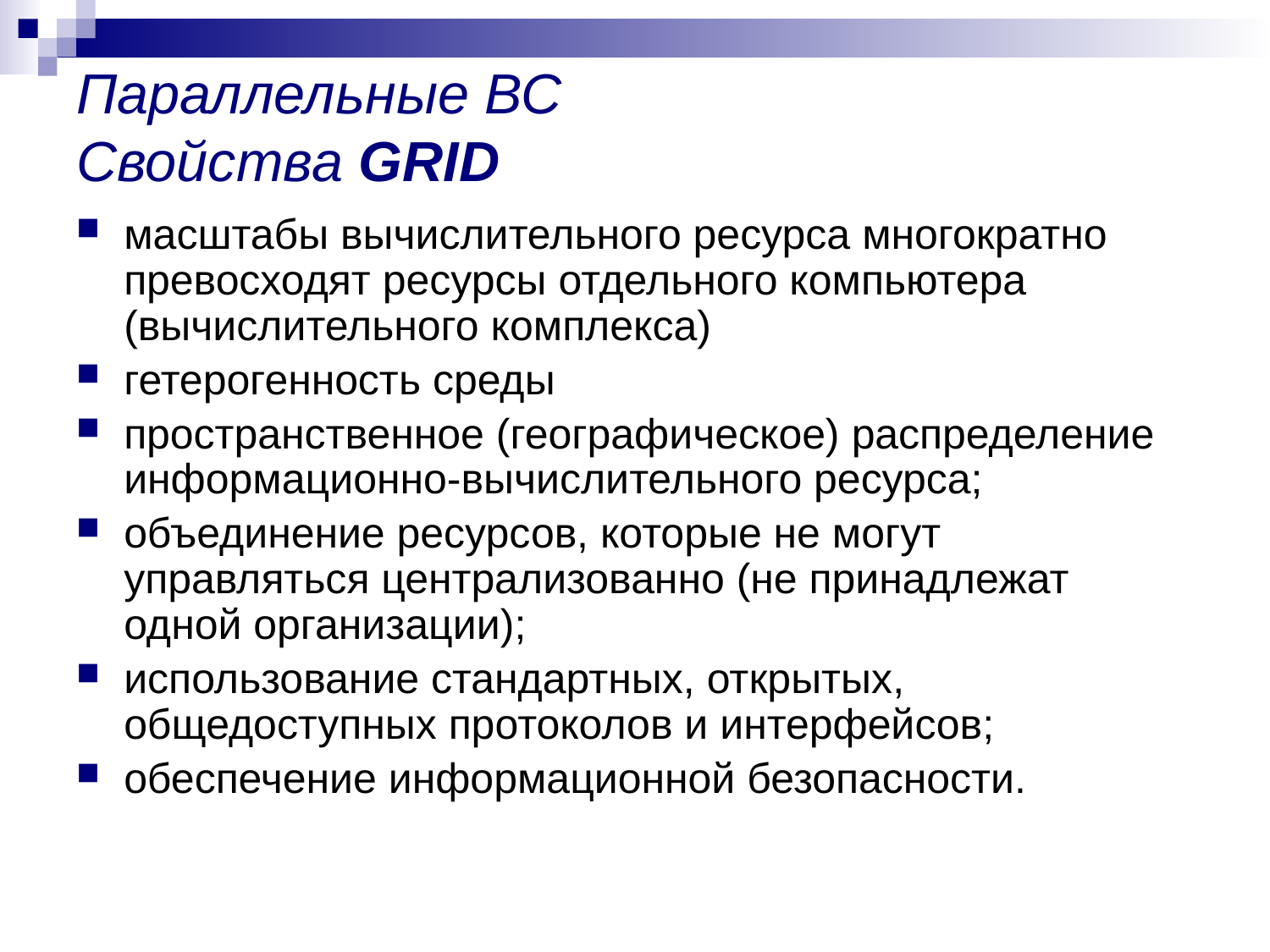

# Параллельные ВС Свойства GRID
масштабы вычислительного ресурса многократно превосходят ресурсы отдельного компьютера (вычислительного комплекса)
гетерогенность среды
пространственное (географическое) распределение информационно-вычислительного ресурса;
объединение ресурсов, которые не могут управляться централизованно (не принадлежат одной организации);
использование стандартных, открытых, общедоступных протоколов и интерфейсов;
обеспечение информационной безопасности.